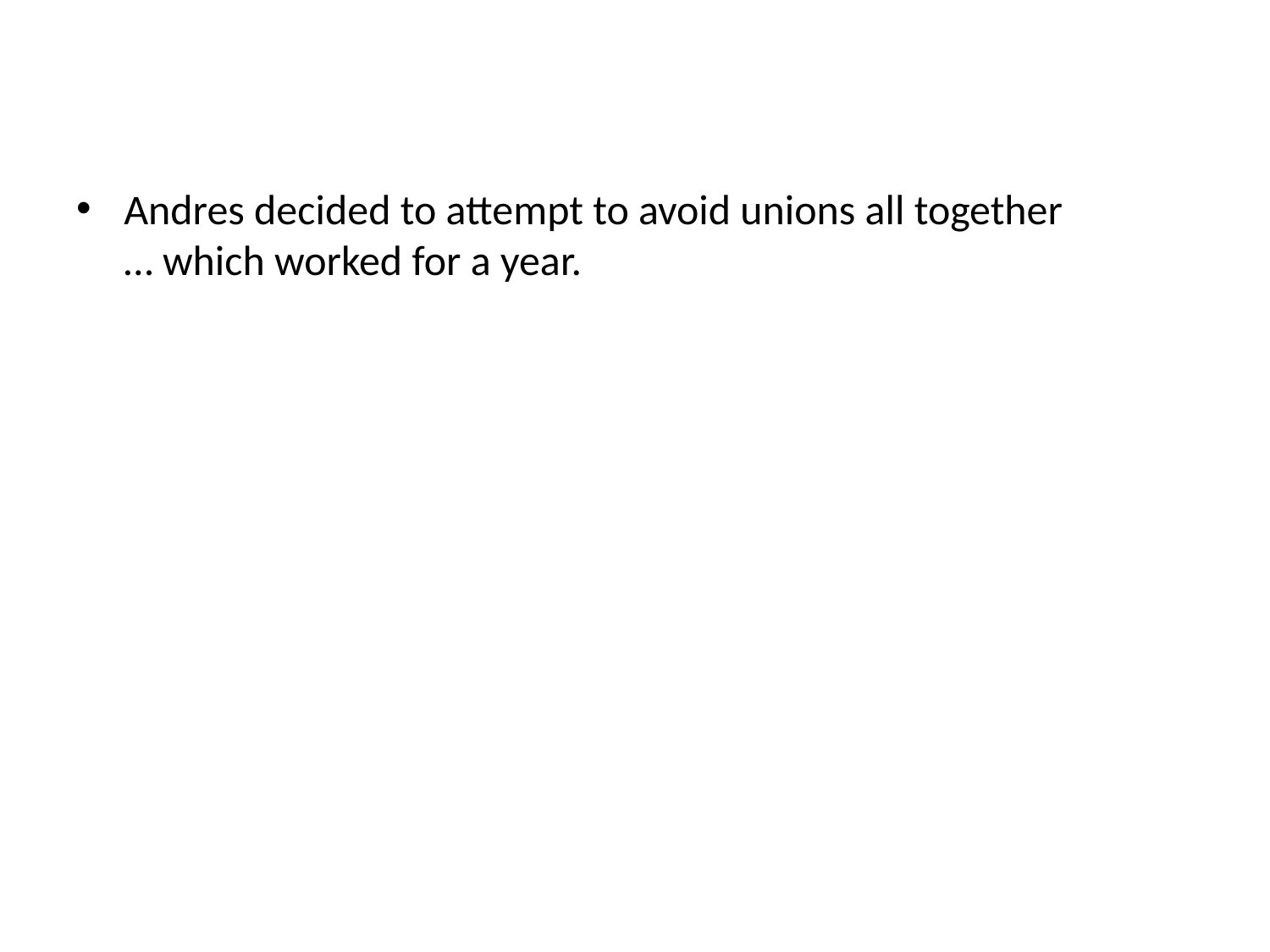

Andres decided to attempt to avoid unions all together            … which worked for a year.